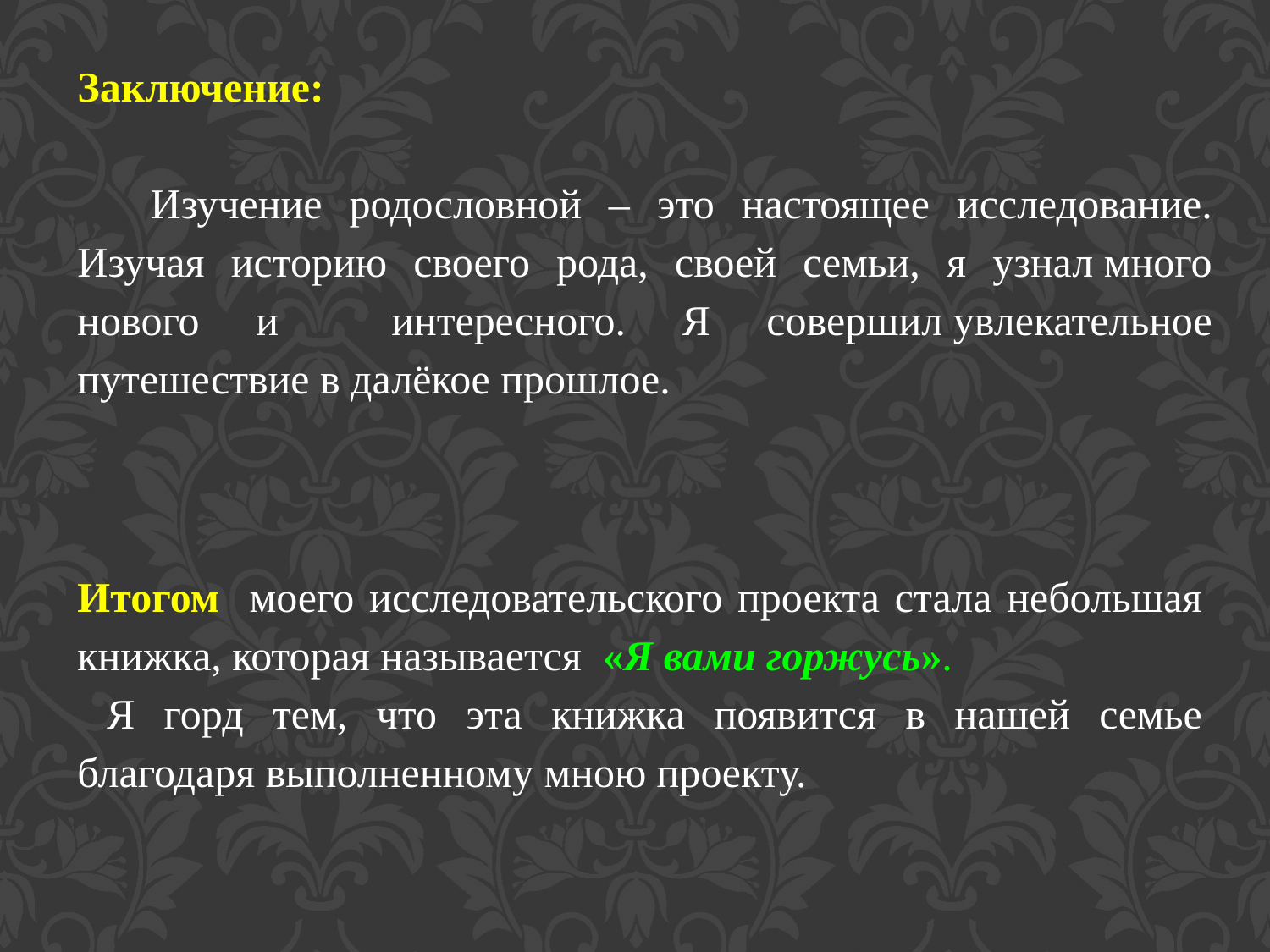

Заключение:

 Изучение родословной – это настоящее исследование. Изучая историю своего рода, своей семьи, я узнал много нового и  интересного. Я совершил увлекательное путешествие в далёкое прошлое.
Итогом  моего исследовательского проекта стала небольшая книжка, которая называется  «Я вами горжусь».
 Я горд тем, что эта книжка появится в нашей семье благодаря выполненному мною проекту.